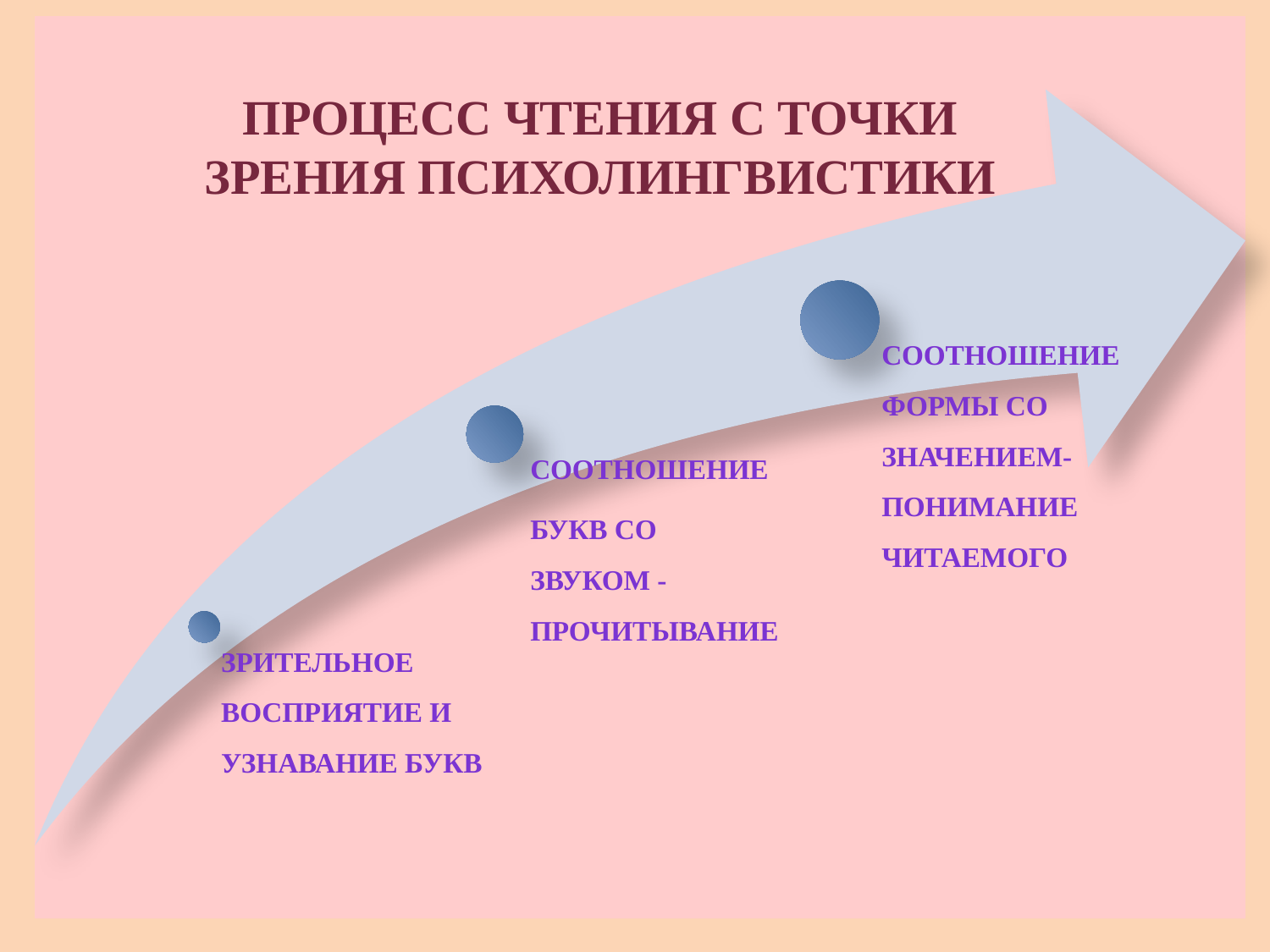

Зрительное восприятие и узнавание букв
Соотношение
букв со звуком -прочитывание
Соотношение формы со значением- понимание читаемого
ПРОЦЕСС ЧТЕНИЯ С ТОЧКИ ЗРЕНИЯ ПСИХОЛИНГВИСТИКИ